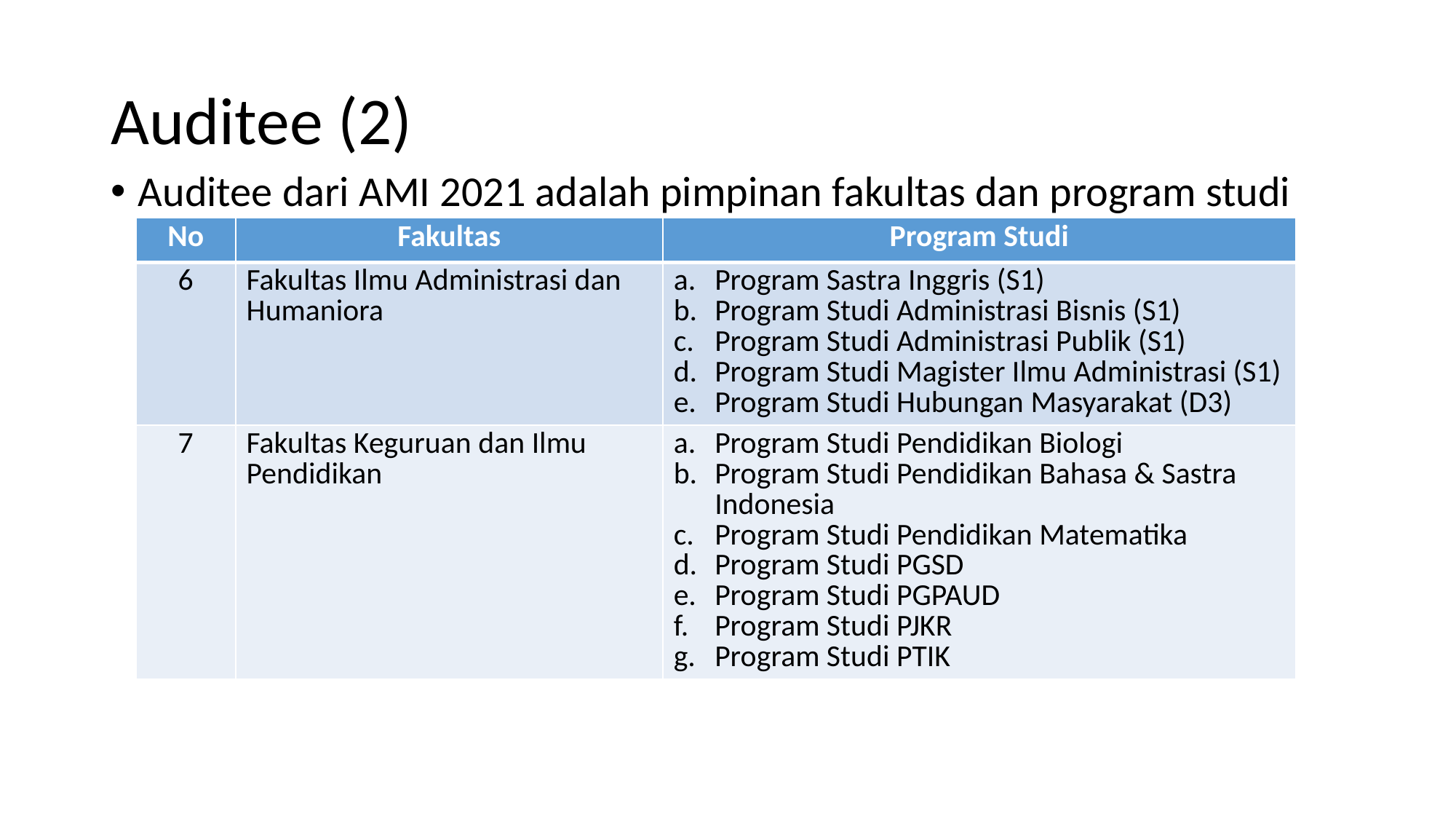

# Auditee (2)
Auditee dari AMI 2021 adalah pimpinan fakultas dan program studi

| No | Fakultas | Program Studi |
| --- | --- | --- |
| 6 | Fakultas Ilmu Administrasi dan Humaniora | Program Sastra Inggris (S1) Program Studi Administrasi Bisnis (S1) Program Studi Administrasi Publik (S1) Program Studi Magister Ilmu Administrasi (S1) Program Studi Hubungan Masyarakat (D3) |
| 7 | Fakultas Keguruan dan Ilmu Pendidikan | Program Studi Pendidikan Biologi Program Studi Pendidikan Bahasa & Sastra Indonesia Program Studi Pendidikan Matematika Program Studi PGSD Program Studi PGPAUD Program Studi PJKR Program Studi PTIK |